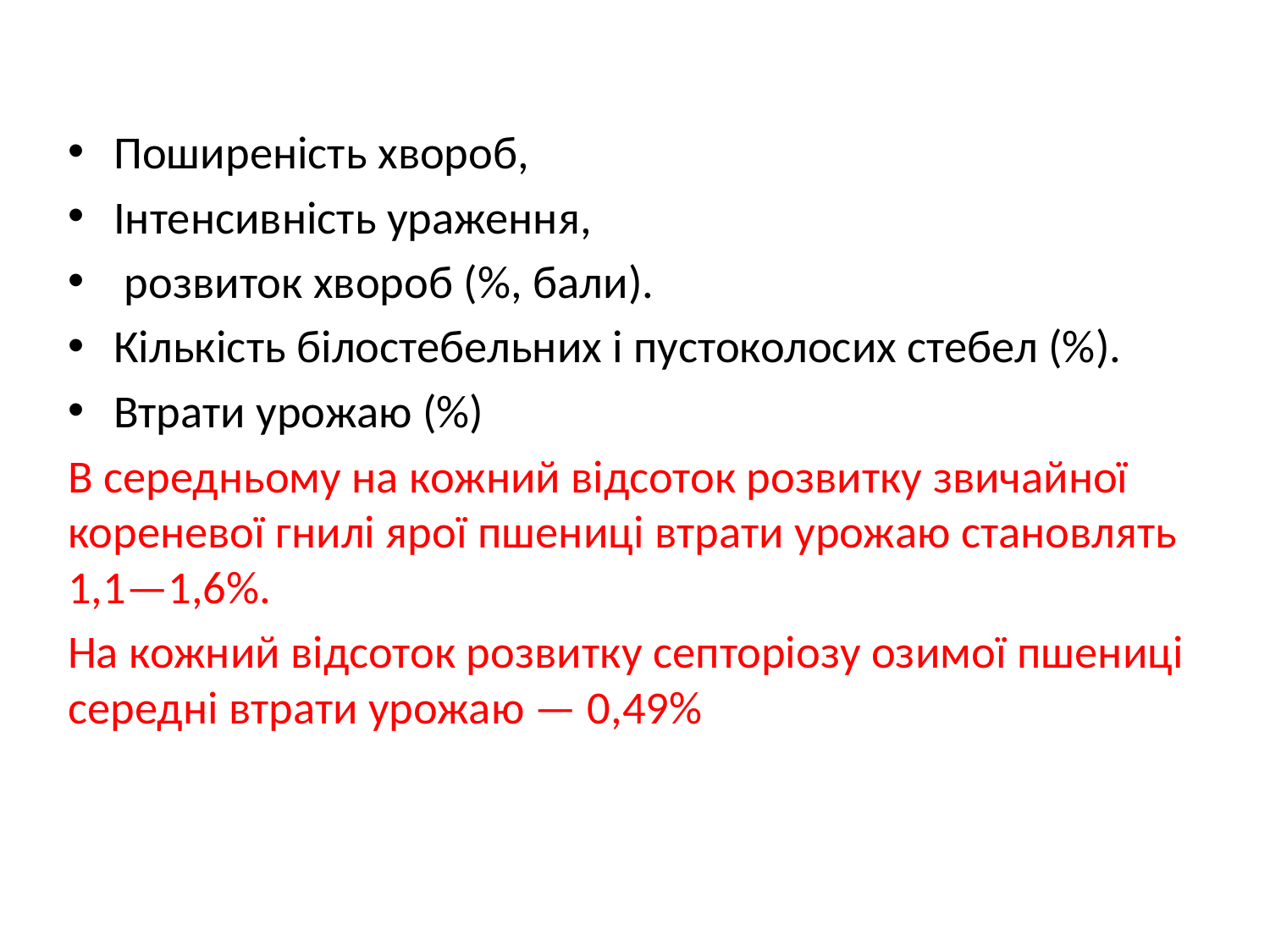

Поширеність хвороб,
Інтенсивність ураження,
 розвиток хвороб (%, бали).
Кількість білостебельних і пустоколосих стебел (%).
Втрати урожаю (%)
В середньому на кожний відсоток розвитку звичайної  кореневої гнилі ярої пшениці втрати урожаю становлять 1,1—1,6%.
На кожний відсоток розвитку септоріозу озимої пшениці середні втрати урожаю — 0,49%